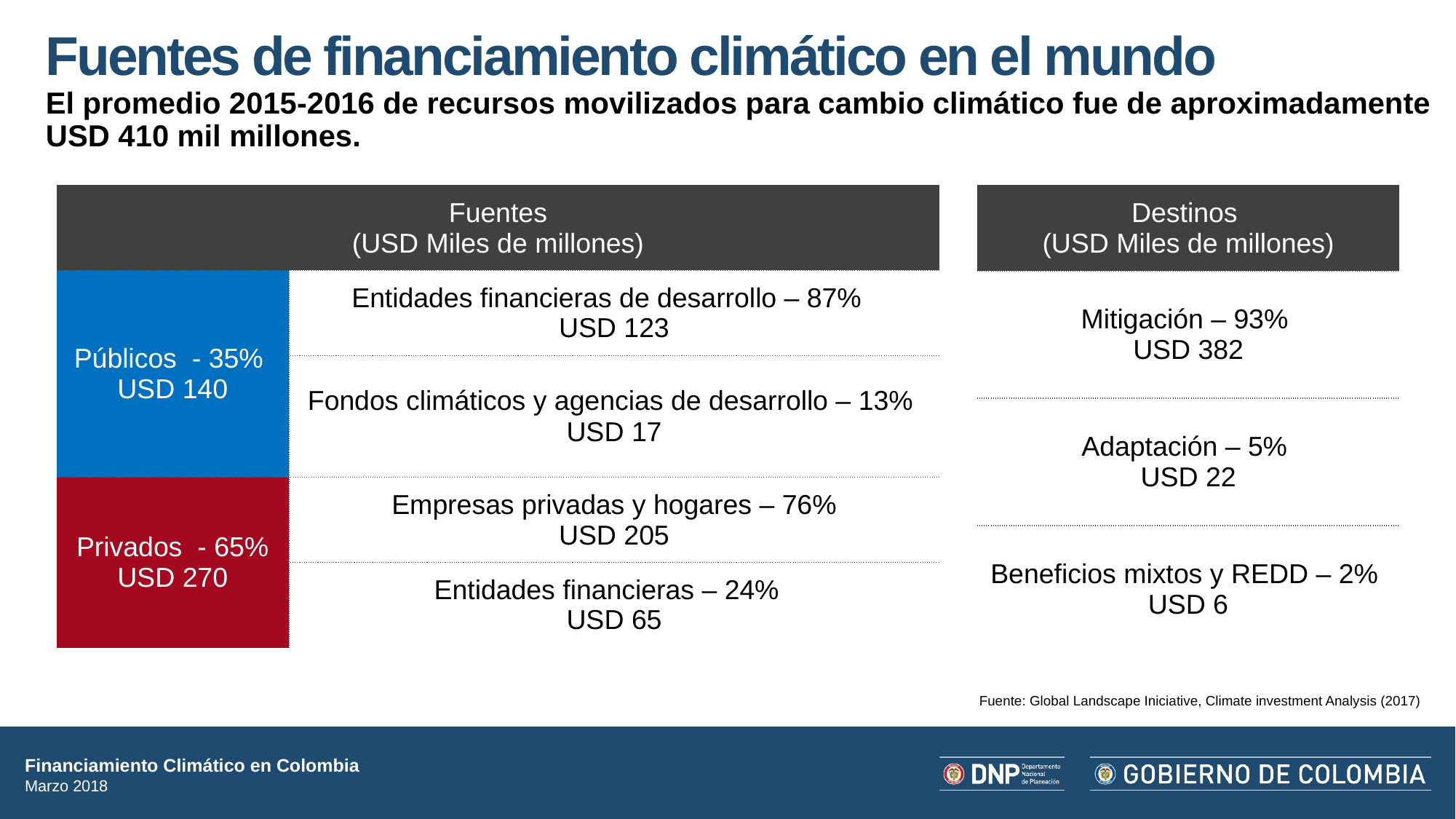

# Fuentes de financiamiento climático en el mundo
El promedio 2015-2016 de recursos movilizados para cambio climático fue de aproximadamente USD 410 mil millones.
| Fuentes (USD Miles de millones) |  |
| --- | --- |
| Públicos - 35% USD 140 | Entidades financieras de desarrollo – 87% USD 123 |
|  | Fondos climáticos y agencias de desarrollo – 13% USD 17 |
| Privados - 65% USD 270 | Empresas privadas y hogares – 76% USD 205 |
|  | Entidades financieras – 24% USD 65 |
| Destinos (USD Miles de millones) |
| --- |
| Mitigación – 93% USD 382 |
| Adaptación – 5% USD 22 |
| Beneficios mixtos y REDD – 2% USD 6 |
Fuente: Global Landscape Iniciative, Climate investment Analysis (2017)